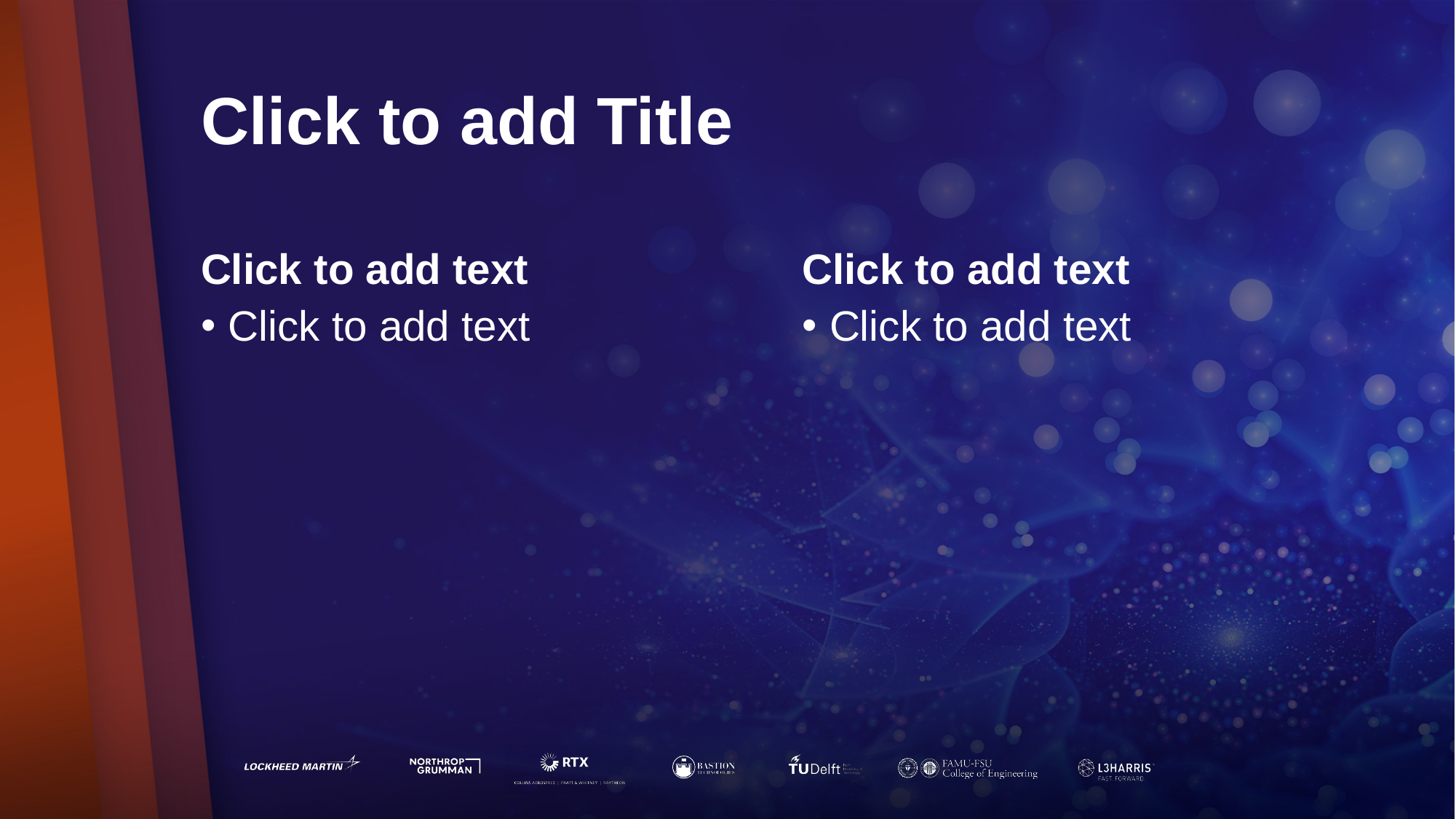

# Click to add Title
Click to add text
Click to add text
Click to add text
Click to add text